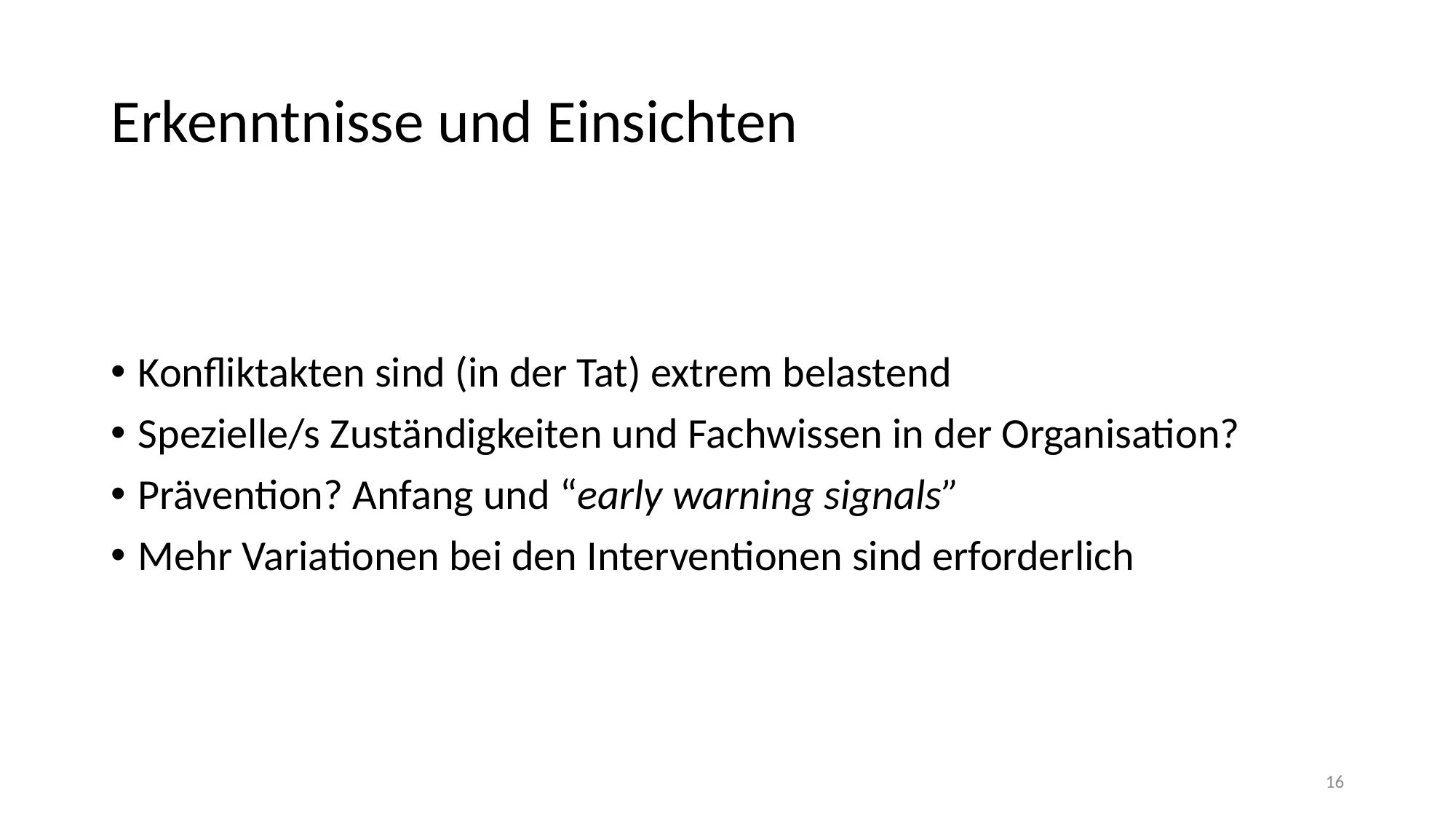

# Erkenntnisse und Einsichten

Konfliktakten sind (in der Tat) extrem belastend
Spezielle/s Zuständigkeiten und Fachwissen in der Organisation?
Prävention? Anfang und “early warning signals”
Mehr Variationen bei den Interventionen sind erforderlich

16